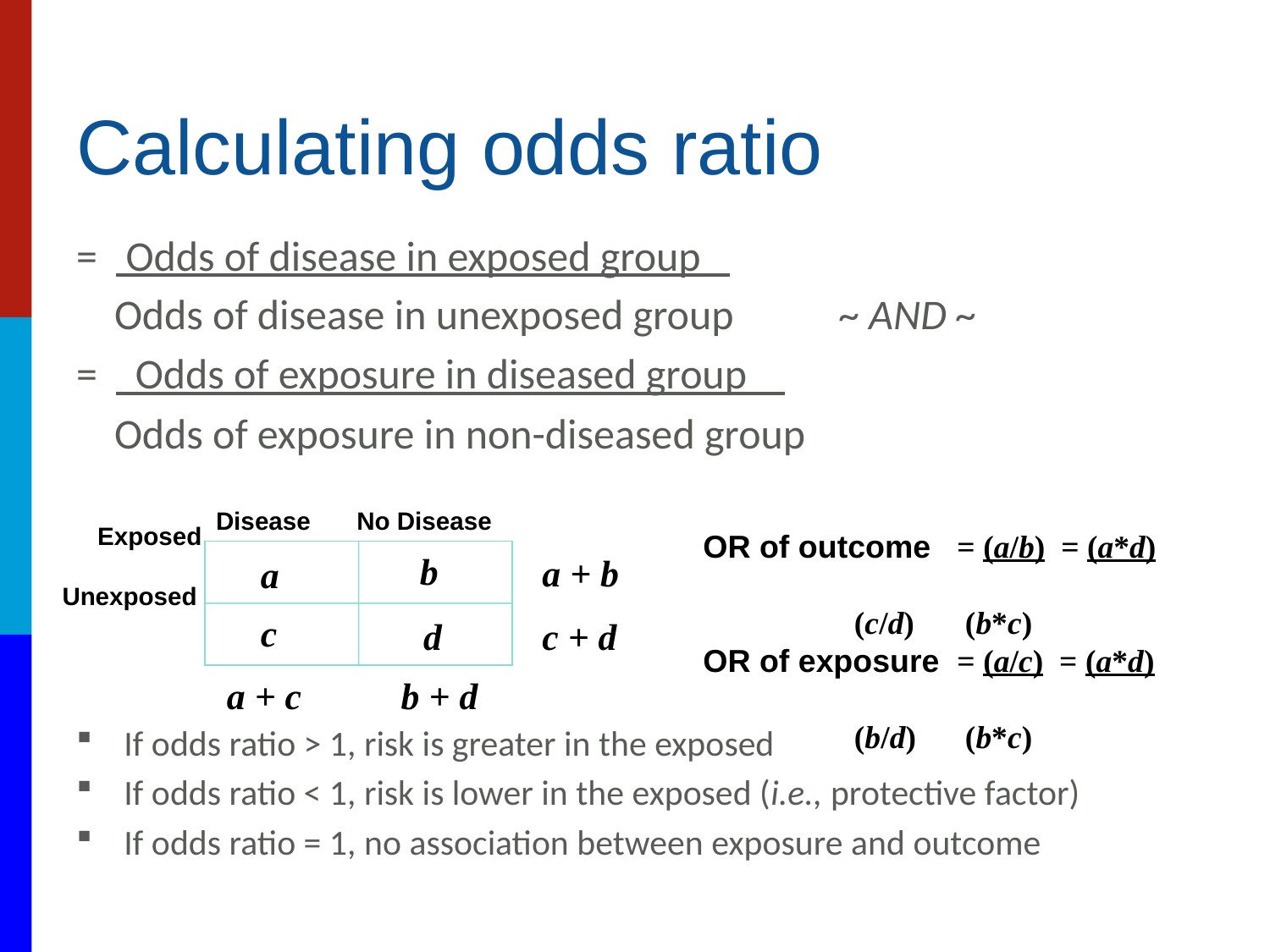

# Calculating odds ratio
=   Odds of disease in exposed group
    Odds of disease in unexposed group	~ AND ~
=    Odds of exposure in diseased group
    Odds of exposure in non-diseased group

If odds ratio > 1, risk is greater in the exposed
If odds ratio < 1, risk is lower in the exposed (i.e., protective factor)
If odds ratio = 1, no association between exposure and outcome
Disease	  No Disease
     Exposed

Unexposed
OR of outcome 	= (a/b)  = (a*d)
				   (c/d)	 (b*c)
OR of exposure 	= (a/c)  = (a*d)
				   (b/d)	 (b*c)

b
a + b
a
c
d
c + d
a + c
b + d